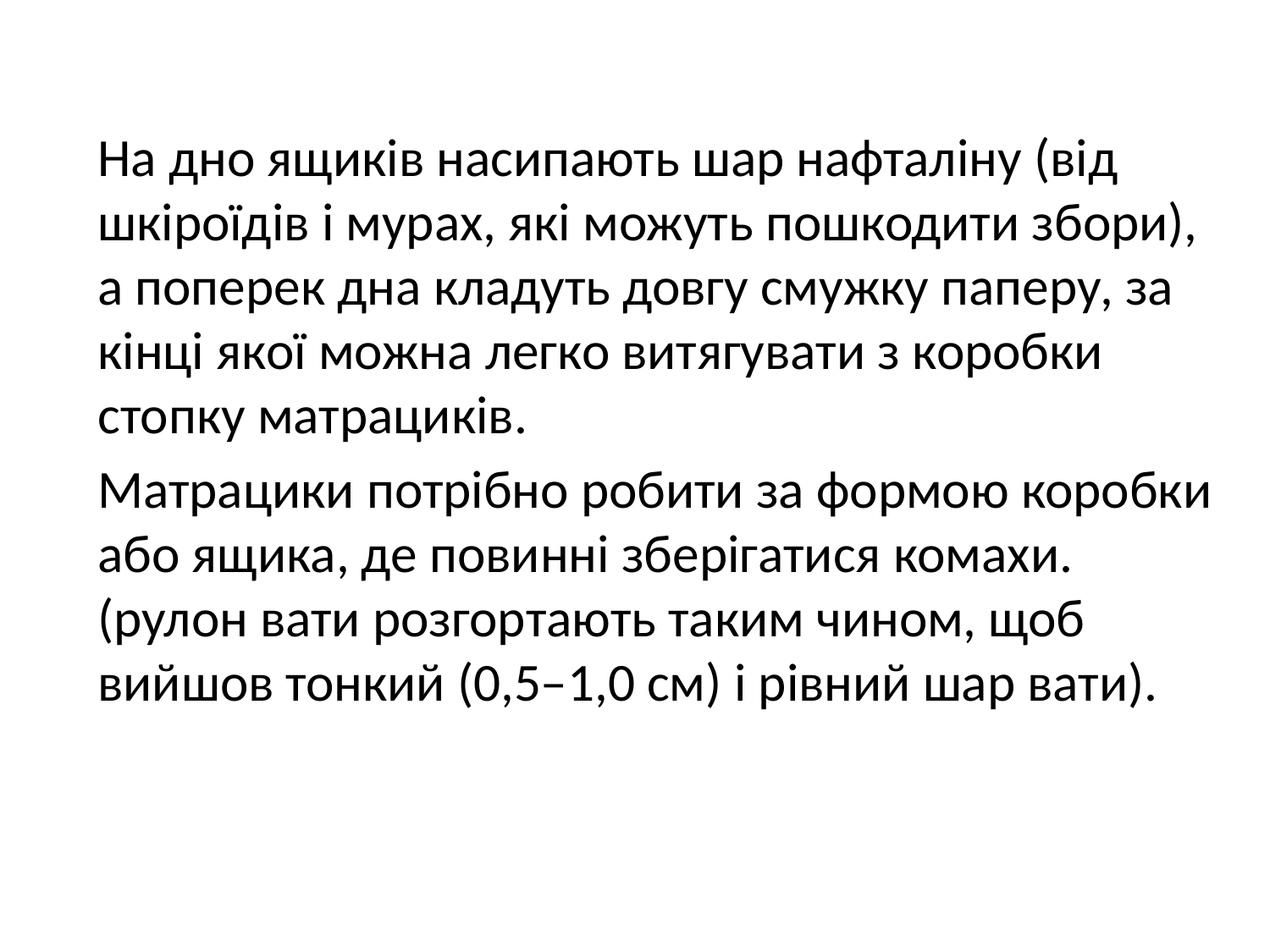

На дно ящиків насипають шар нафталіну (від шкіроїдів і мурах, які можуть пошкодити збори), а поперек дна кладуть довгу смужку паперу, за кінці якої можна легко витягувати з коробки стопку матрациків.
Матрацики потрібно робити за формою коробки або ящика, де повинні зберігатися комахи. (рулон вати розгортають таким чином, щоб вийшов тонкий (0,5–1,0 см) і рівний шар вати).